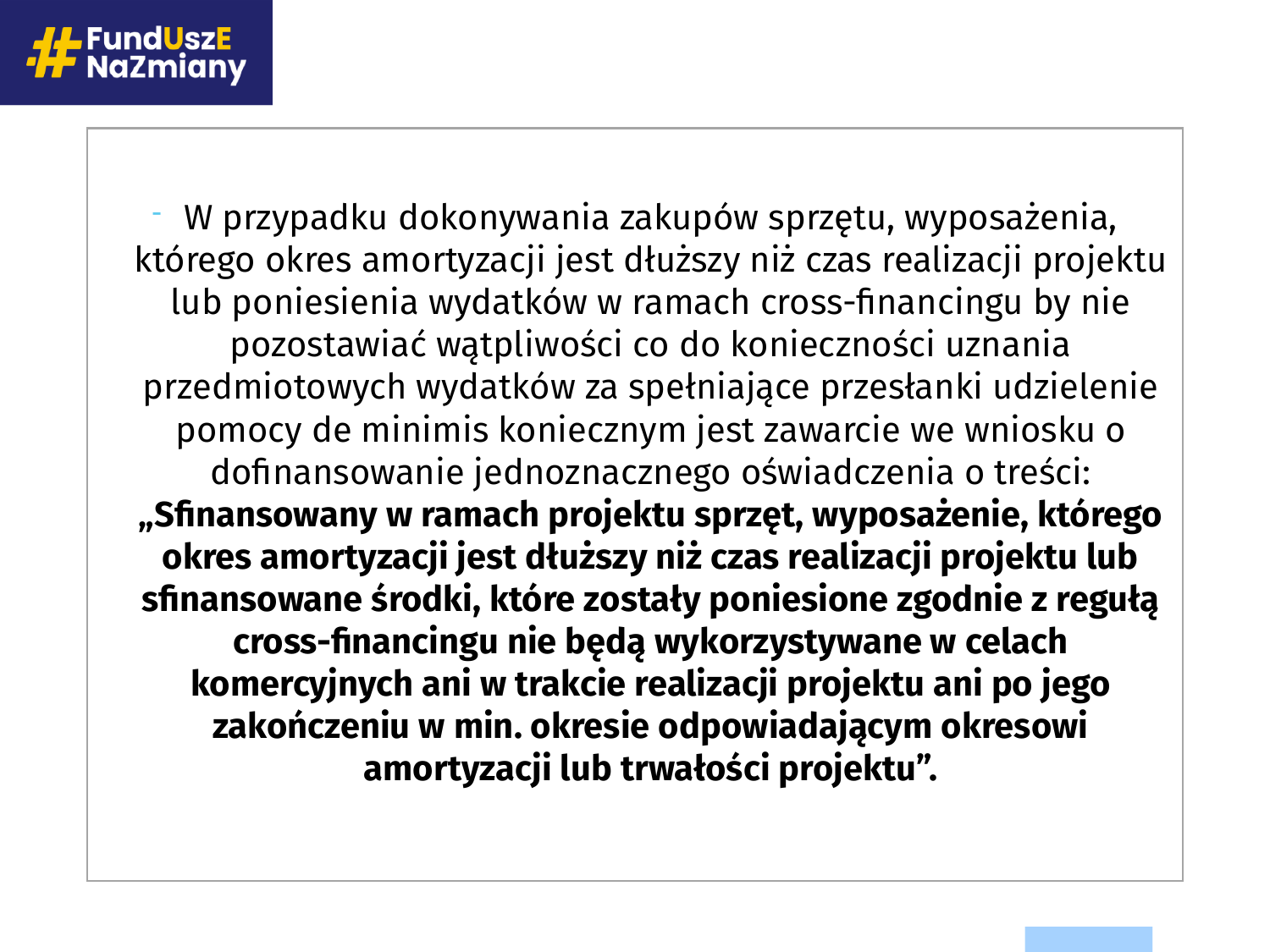

W przypadku dokonywania zakupów sprzętu, wyposażenia, którego okres amortyzacji jest dłuższy niż czas realizacji projektu lub poniesienia wydatków w ramach cross-financingu by nie pozostawiać wątpliwości co do konieczności uznania przedmiotowych wydatków za spełniające przesłanki udzielenie pomocy de minimis koniecznym jest zawarcie we wniosku o dofinansowanie jednoznacznego oświadczenia o treści: „Sfinansowany w ramach projektu sprzęt, wyposażenie, którego okres amortyzacji jest dłuższy niż czas realizacji projektu lub sfinansowane środki, które zostały poniesione zgodnie z regułą cross-financingu nie będą wykorzystywane w celach komercyjnych ani w trakcie realizacji projektu ani po jego zakończeniu w min. okresie odpowiadającym okresowi amortyzacji lub trwałości projektu”.